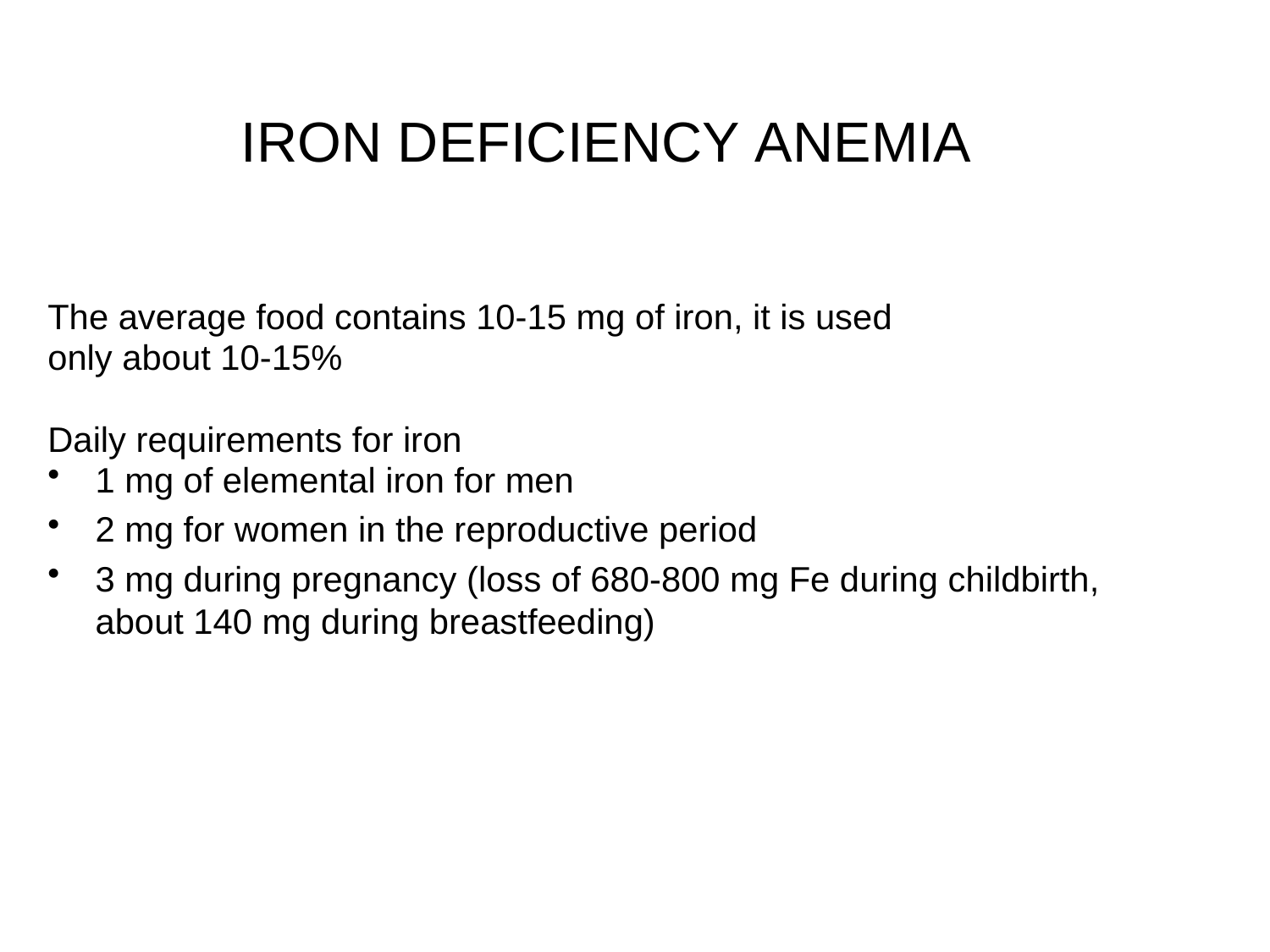

# IRON DEFICIENCY ANEMIA

The average food contains 10-15 mg of iron, it is used
only about 10-15%

Daily requirements for iron
1 mg of elemental iron for men
2 mg for women in the reproductive period
3 mg during pregnancy (loss of 680-800 mg Fe during childbirth, about 140 mg during breastfeeding)